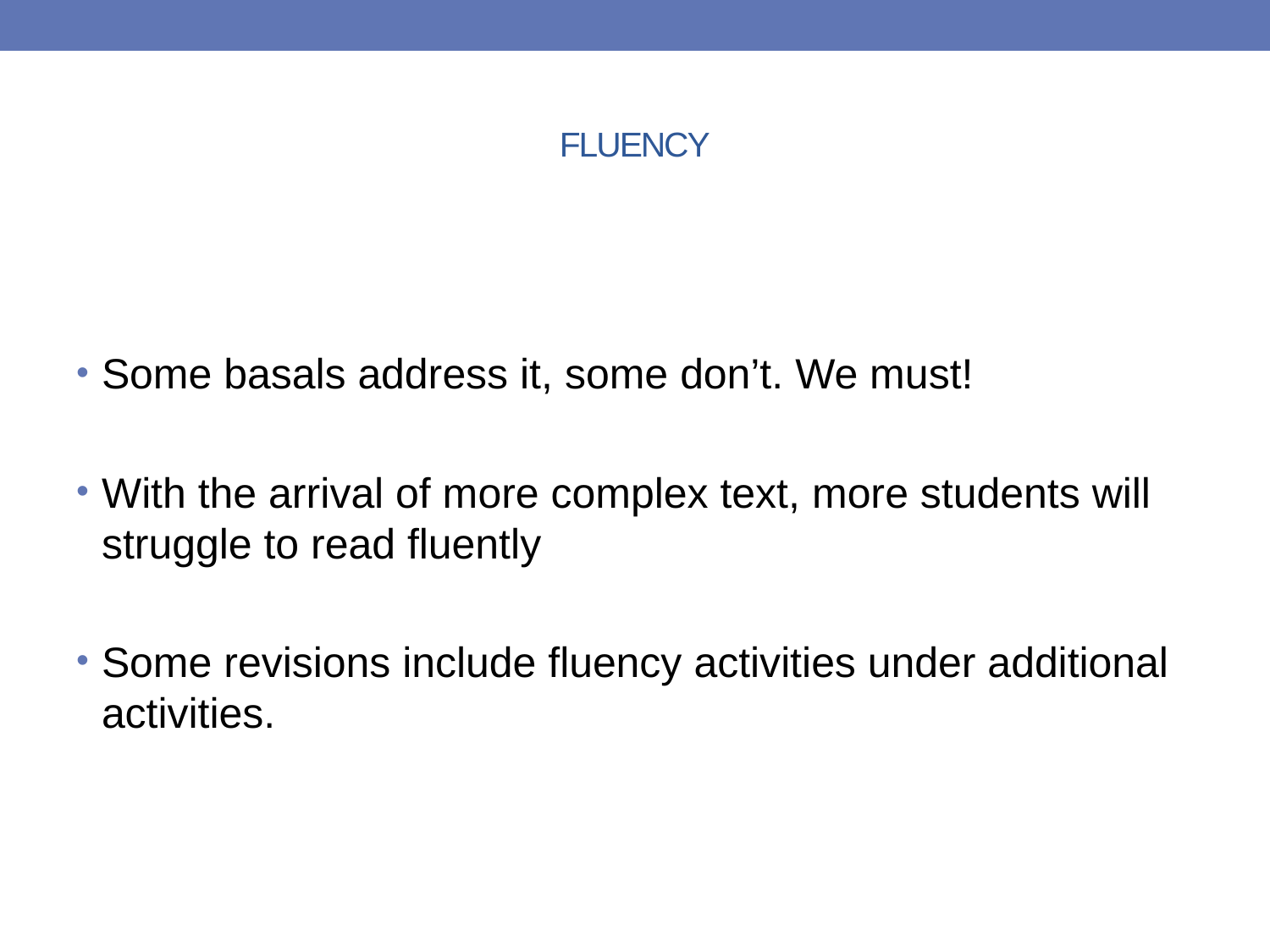

# FLUENCY

Some basals address it, some don’t. We must!

With the arrival of more complex text, more students will struggle to read fluently

Some revisions include fluency activities under additional activities.